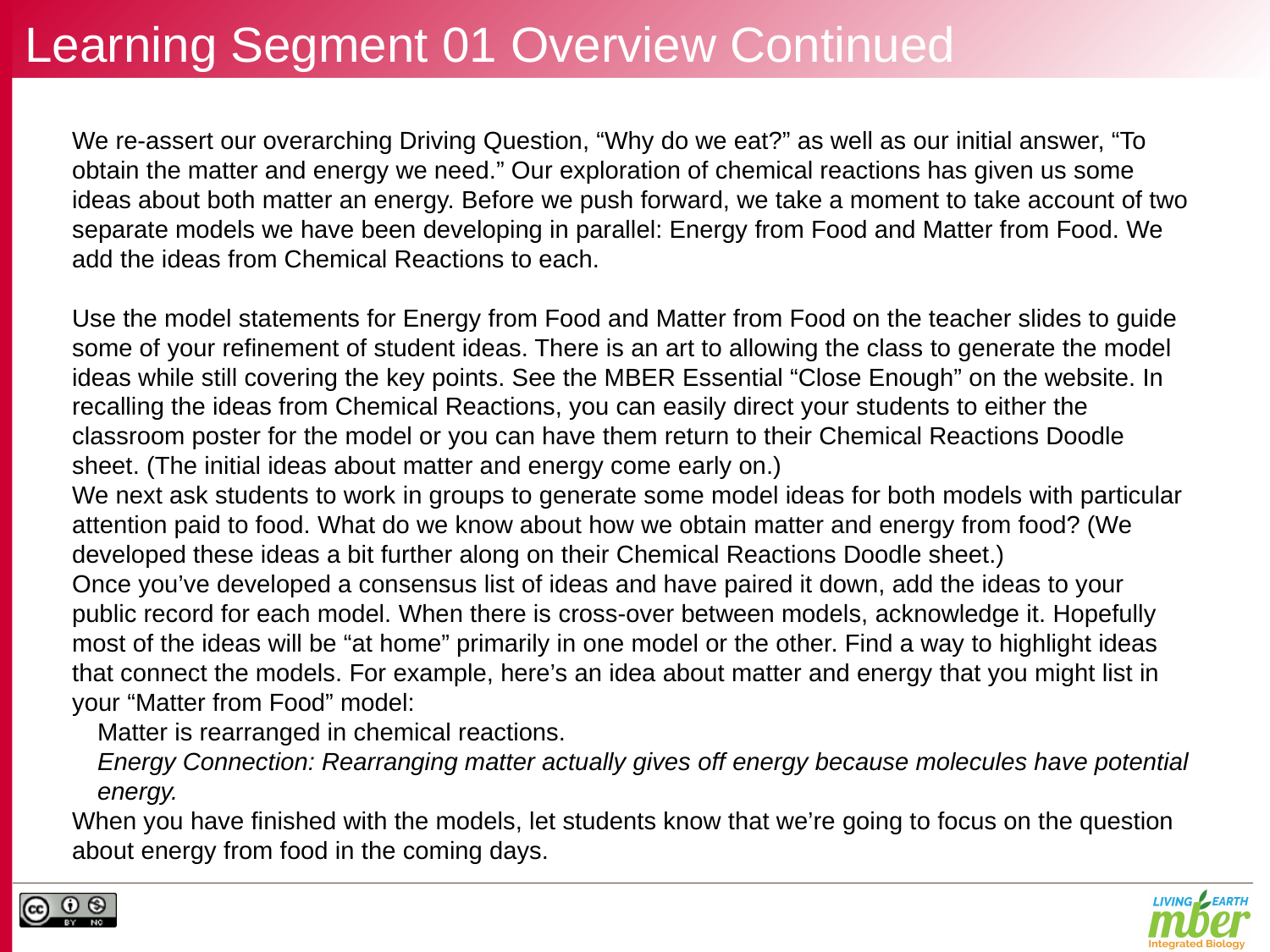

# Learning Segment 01 Overview Continued
We re-assert our overarching Driving Question, “Why do we eat?” as well as our initial answer, “To obtain the matter and energy we need.” Our exploration of chemical reactions has given us some ideas about both matter an energy. Before we push forward, we take a moment to take account of two separate models we have been developing in parallel: Energy from Food and Matter from Food. We add the ideas from Chemical Reactions to each.

Use the model statements for Energy from Food and Matter from Food on the teacher slides to guide some of your refinement of student ideas. There is an art to allowing the class to generate the model ideas while still covering the key points. See the MBER Essential “Close Enough” on the website. In recalling the ideas from Chemical Reactions, you can easily direct your students to either the classroom poster for the model or you can have them return to their Chemical Reactions Doodle sheet. (The initial ideas about matter and energy come early on.)
We next ask students to work in groups to generate some model ideas for both models with particular attention paid to food. What do we know about how we obtain matter and energy from food? (We developed these ideas a bit further along on their Chemical Reactions Doodle sheet.)
Once you’ve developed a consensus list of ideas and have paired it down, add the ideas to your public record for each model. When there is cross-over between models, acknowledge it. Hopefully most of the ideas will be “at home” primarily in one model or the other. Find a way to highlight ideas that connect the models. For example, here’s an idea about matter and energy that you might list in your “Matter from Food” model:
Matter is rearranged in chemical reactions.
Energy Connection: Rearranging matter actually gives off energy because molecules have potential energy.
When you have finished with the models, let students know that we’re going to focus on the question about energy from food in the coming days.